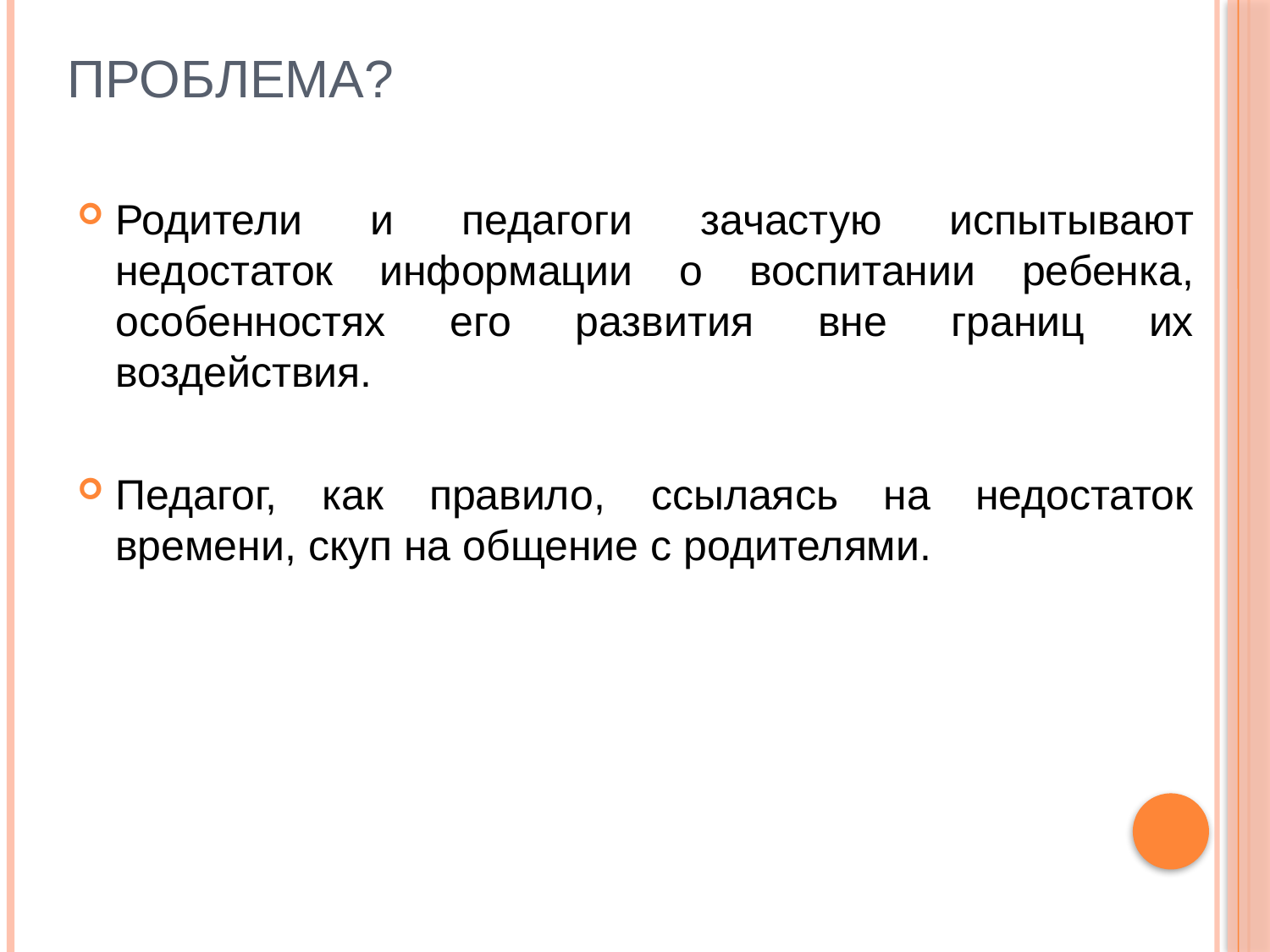

# Проблема?
Родители и педагоги зачастую испытывают недостаток информации о воспитании ребенка, особенностях его развития вне границ их воздействия.

Педагог, как правило, ссылаясь на недостаток времени, скуп на общение с родителями.